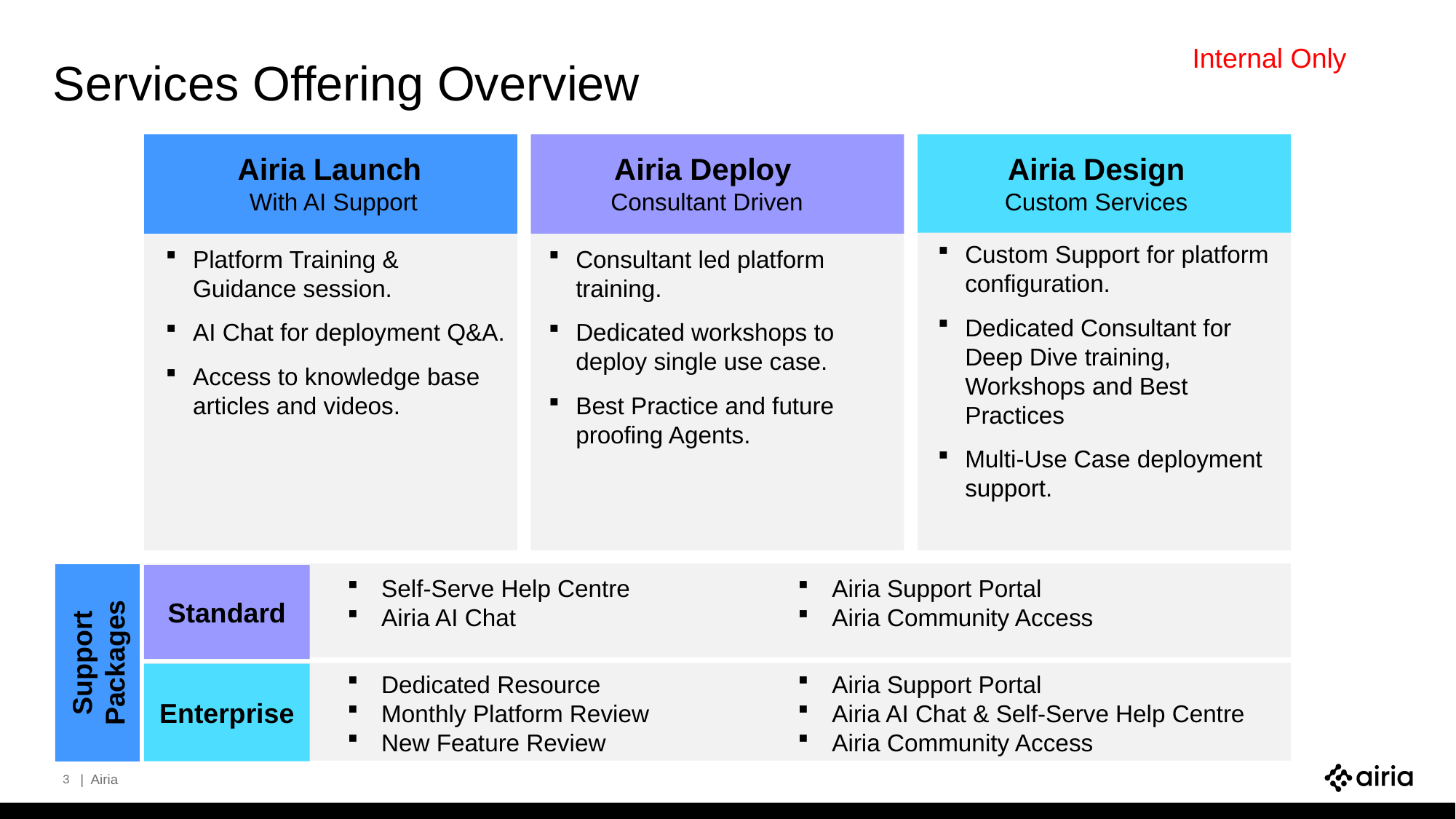

Internal Only
# Services Offering Overview

Airia Design
Custom Services

Airia Deploy
Consultant Driven
Airia Launch
With AI Support
Custom Support for platform configuration.
Dedicated Consultant for Deep Dive training, Workshops and Best Practices
Multi-Use Case deployment support.
Platform Training & Guidance session.
AI Chat for deployment Q&A.
Access to knowledge base articles and videos.
Consultant led platform training.
Dedicated workshops to deploy single use case.
Best Practice and future proofing Agents.

Standard
Self-Serve Help Centre
Airia AI Chat
Airia Support Portal
Airia Community Access
Support Packages

Dedicated Resource
Monthly Platform Review
New Feature Review
Airia Support Portal
Airia AI Chat & Self-Serve Help Centre
Airia Community Access
Enterprise
3
|  Airia